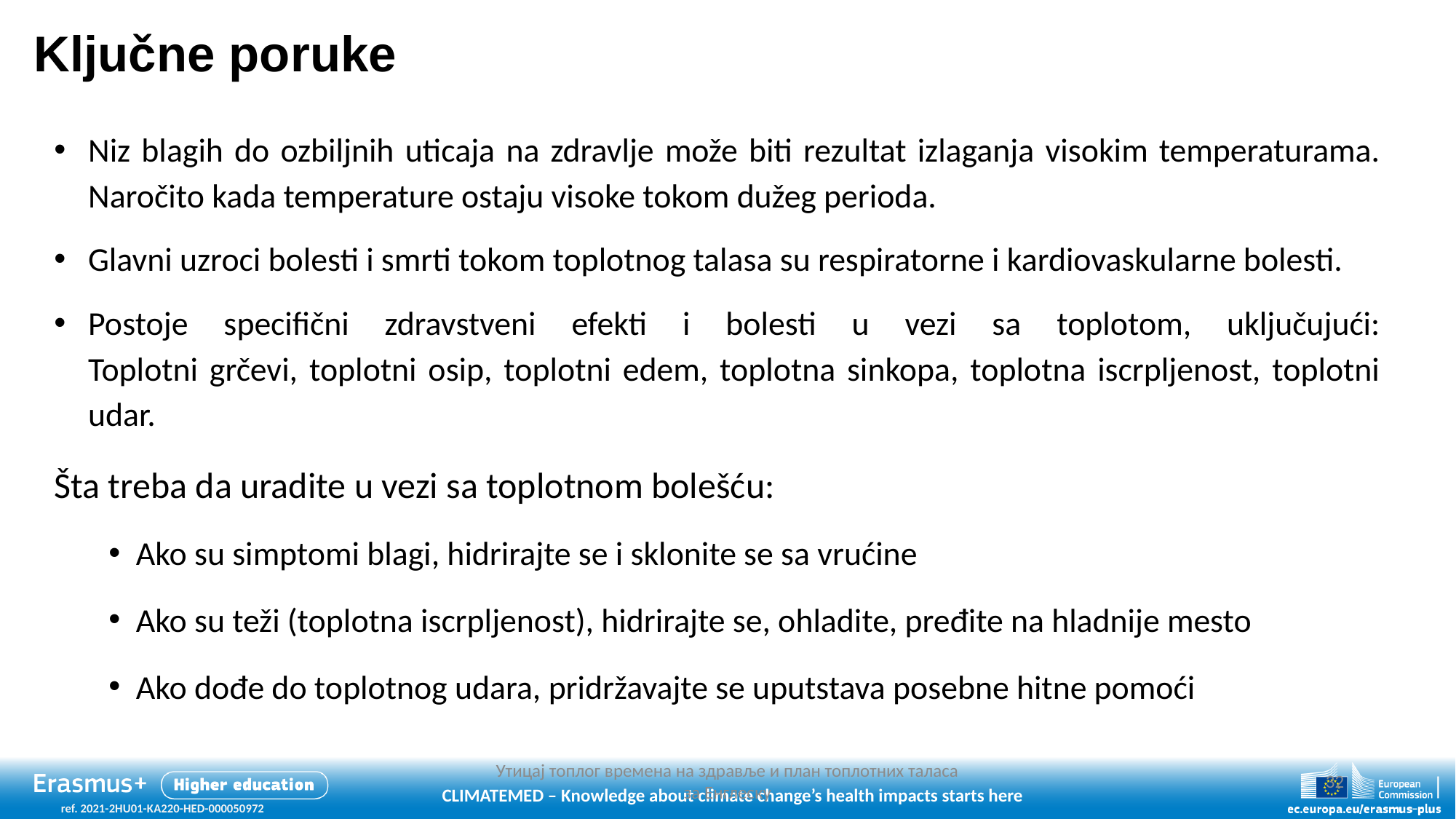

Утицај топлог времена на здравље и план топлотних таласа за Енглеску
32
# Ključne poruke
Niz blagih do ozbiljnih uticaja na zdravlje može biti rezultat izlaganja visokim temperaturama. Naročito kada temperature ostaju visoke tokom dužeg perioda.
Glavni uzroci bolesti i smrti tokom toplotnog talasa su respiratorne i kardiovaskularne bolesti.
Postoje specifični zdravstveni efekti i bolesti u vezi sa toplotom, uključujući:
Toplotni grčevi, toplotni osip, toplotni edem, toplotna sinkopa, toplotna iscrpljenost, toplotni udar.
Šta treba da uradite u vezi sa toplotnom bolešću:
Ako su simptomi blagi, hidrirajte se i sklonite se sa vrućine
Ako su teži (toplotna iscrpljenost), hidrirajte se, ohladite, pređite na hladnije mesto
Ako dođe do toplotnog udara, pridržavajte se uputstava posebne hitne pomoći